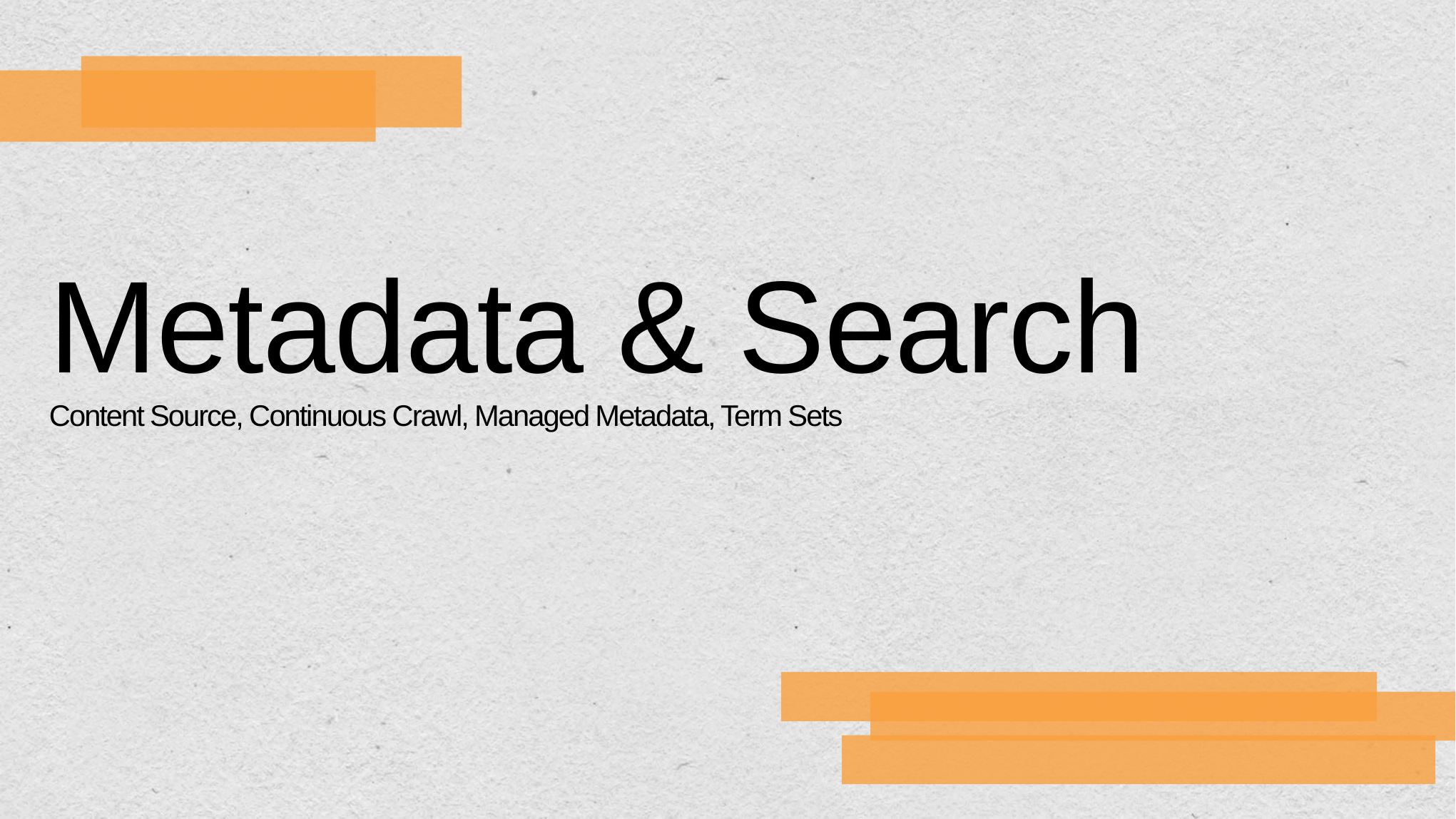

# Metadata & Search Content Source, Continuous Crawl, Managed Metadata, Term Sets